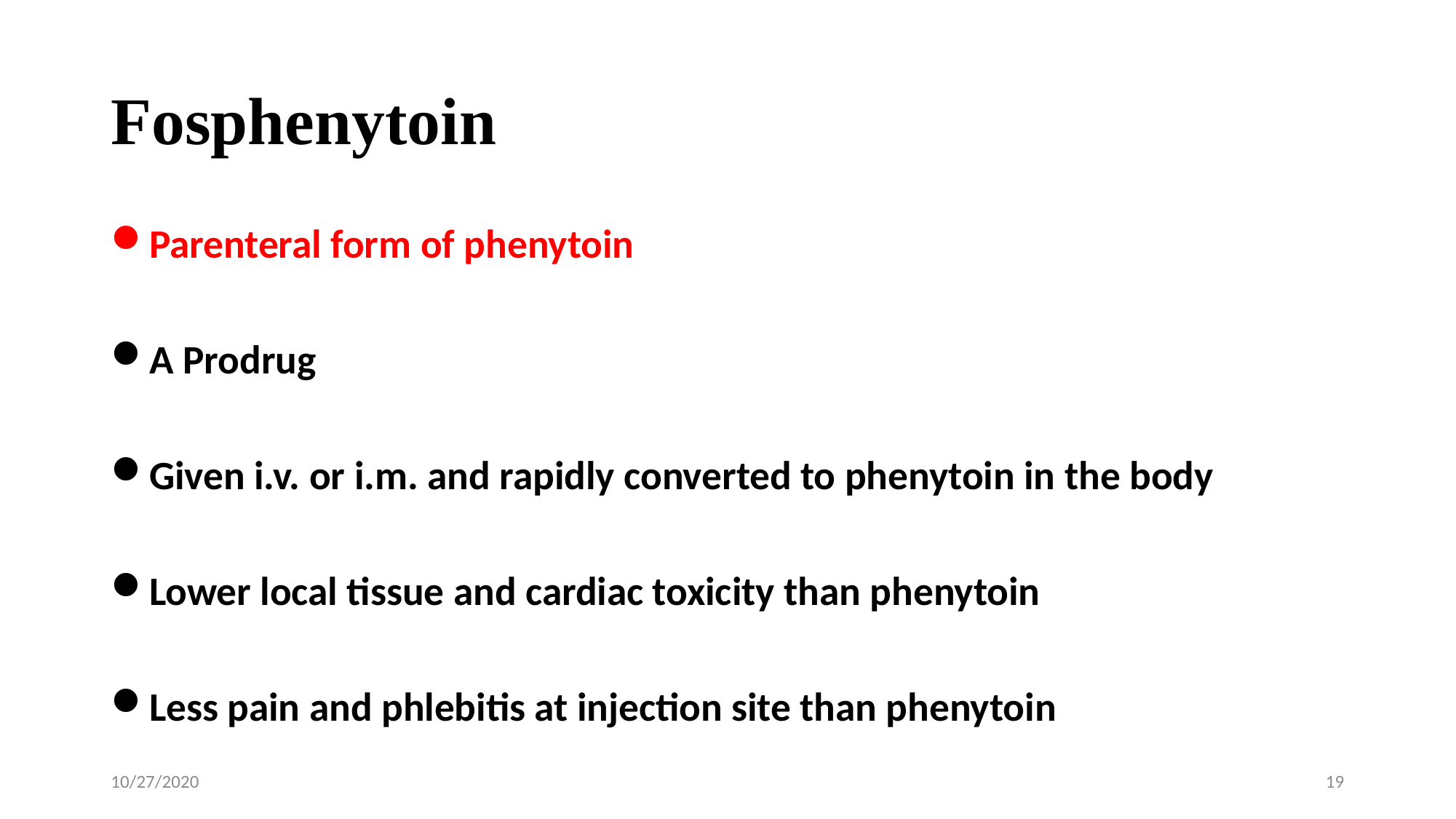

# Fosphenytoin
Parenteral form of phenytoin

A Prodrug

Given i.v. or i.m. and rapidly converted to phenytoin in the body

Lower local tissue and cardiac toxicity than phenytoin

Less pain and phlebitis at injection site than phenytoin

10/27/2020
19